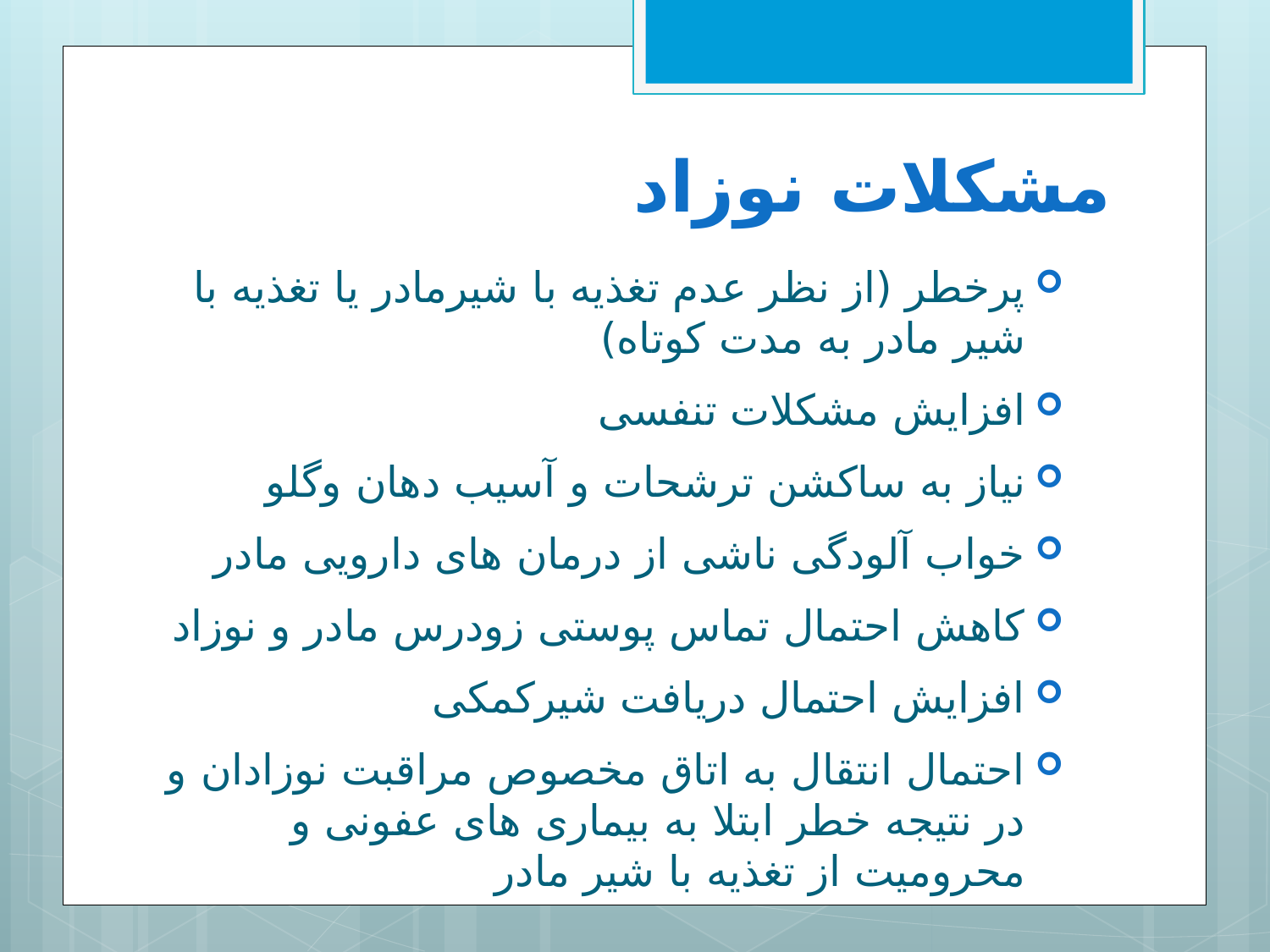

# مشکلات نوزاد
پرخطر (از نظر عدم تغذیه با شیرمادر یا تغذیه با شیر مادر به مدت کوتاه)
افزایش مشکلات تنفسی
نیاز به ساکشن ترشحات و آسیب دهان وگلو
خواب آلودگی ناشی از درمان های دارویی مادر
کاهش احتمال تماس پوستی زودرس مادر و نوزاد
افزایش احتمال دریافت شیرکمکی
احتمال انتقال به اتاق مخصوص مراقبت نوزادان و در نتیجه خطر ابتلا به بیماری های عفونی و محرومیت از تغذیه با شیر مادر